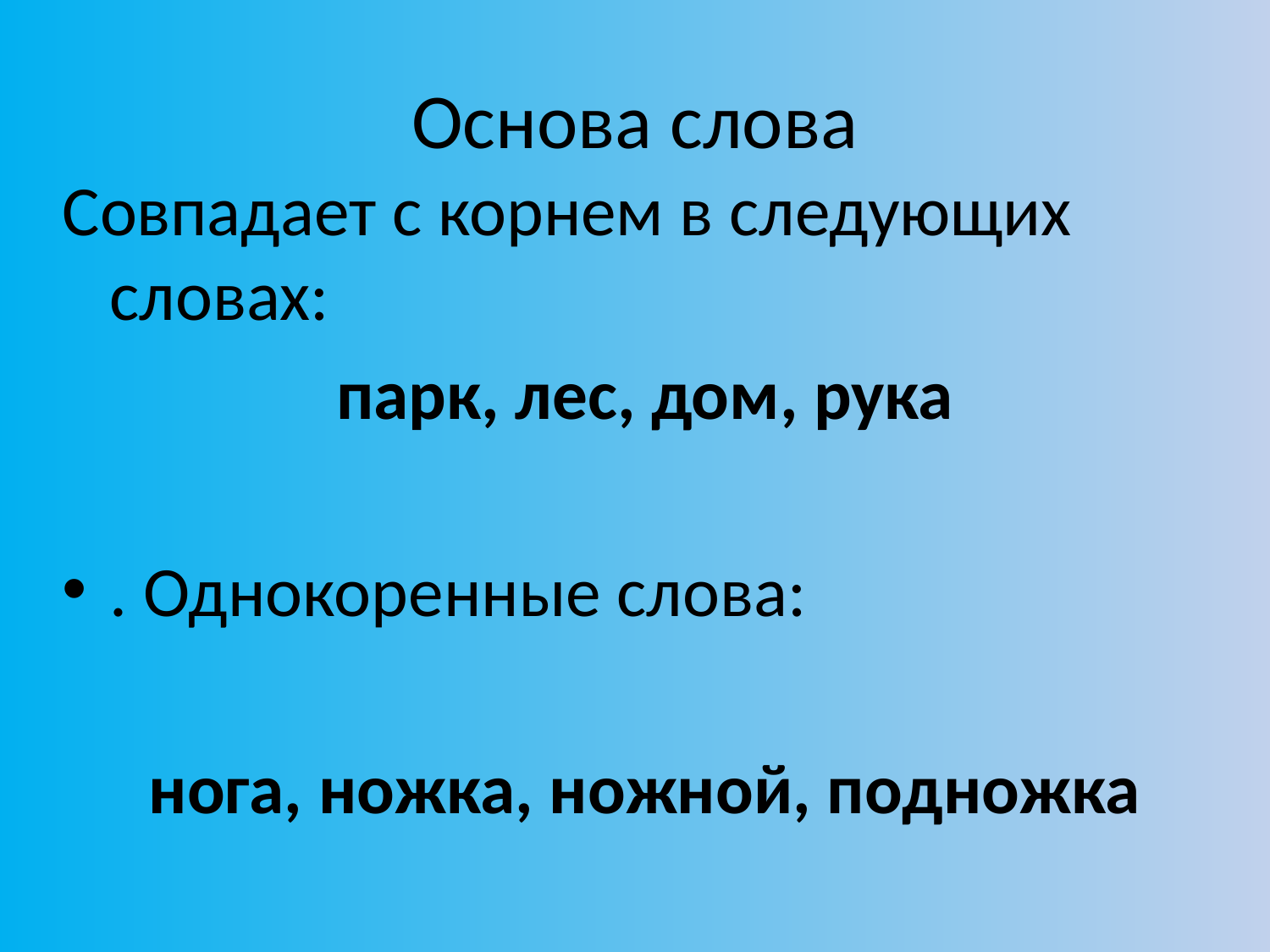

# Основа слова
Совпадает с корнем в следующих словах:
парк, лес, дом, рука

. Однокоренные слова:

нога, ножка, ножной, подножка